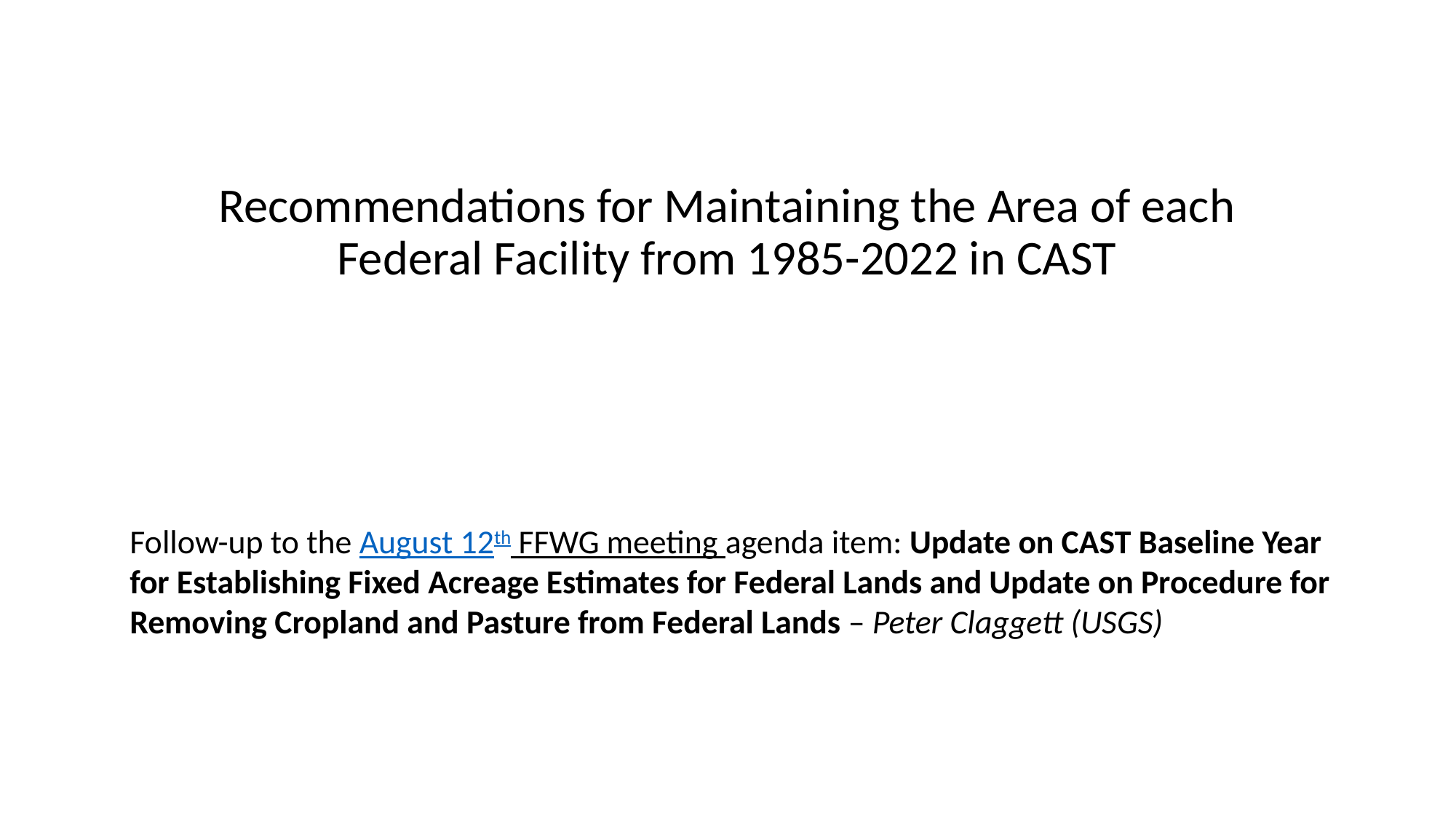

# Recommendations for Maintaining the Area of each Federal Facility from 1985-2022 in CAST
Follow-up to the August 12th FFWG meeting agenda item: Update on CAST Baseline Year for Establishing Fixed Acreage Estimates for Federal Lands and Update on Procedure for Removing Cropland and Pasture from Federal Lands – Peter Claggett (USGS)